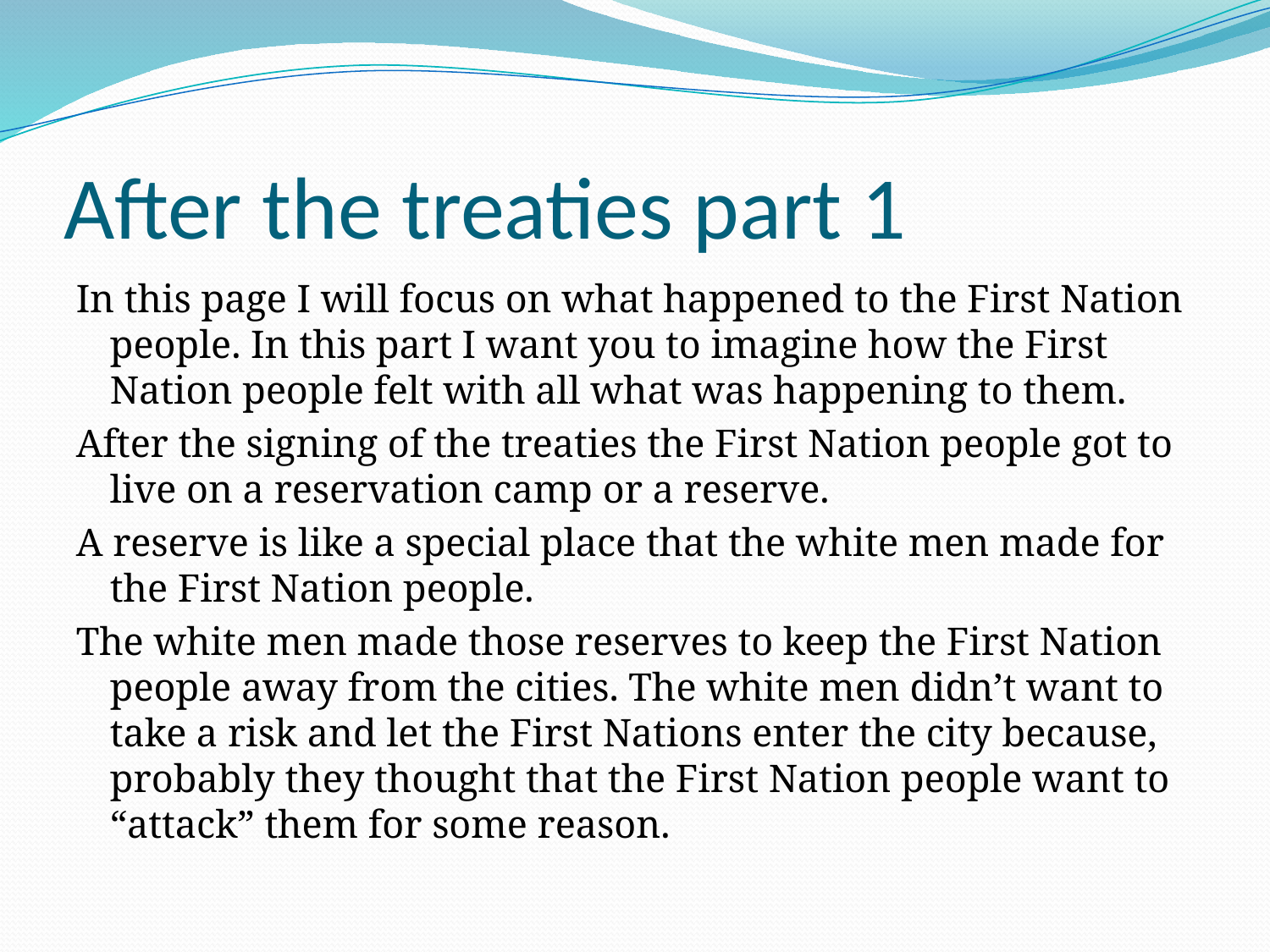

# After the treaties part 1
In this page I will focus on what happened to the First Nation people. In this part I want you to imagine how the First Nation people felt with all what was happening to them.
After the signing of the treaties the First Nation people got to live on a reservation camp or a reserve.
A reserve is like a special place that the white men made for the First Nation people.
The white men made those reserves to keep the First Nation people away from the cities. The white men didn’t want to take a risk and let the First Nations enter the city because, probably they thought that the First Nation people want to “attack” them for some reason.